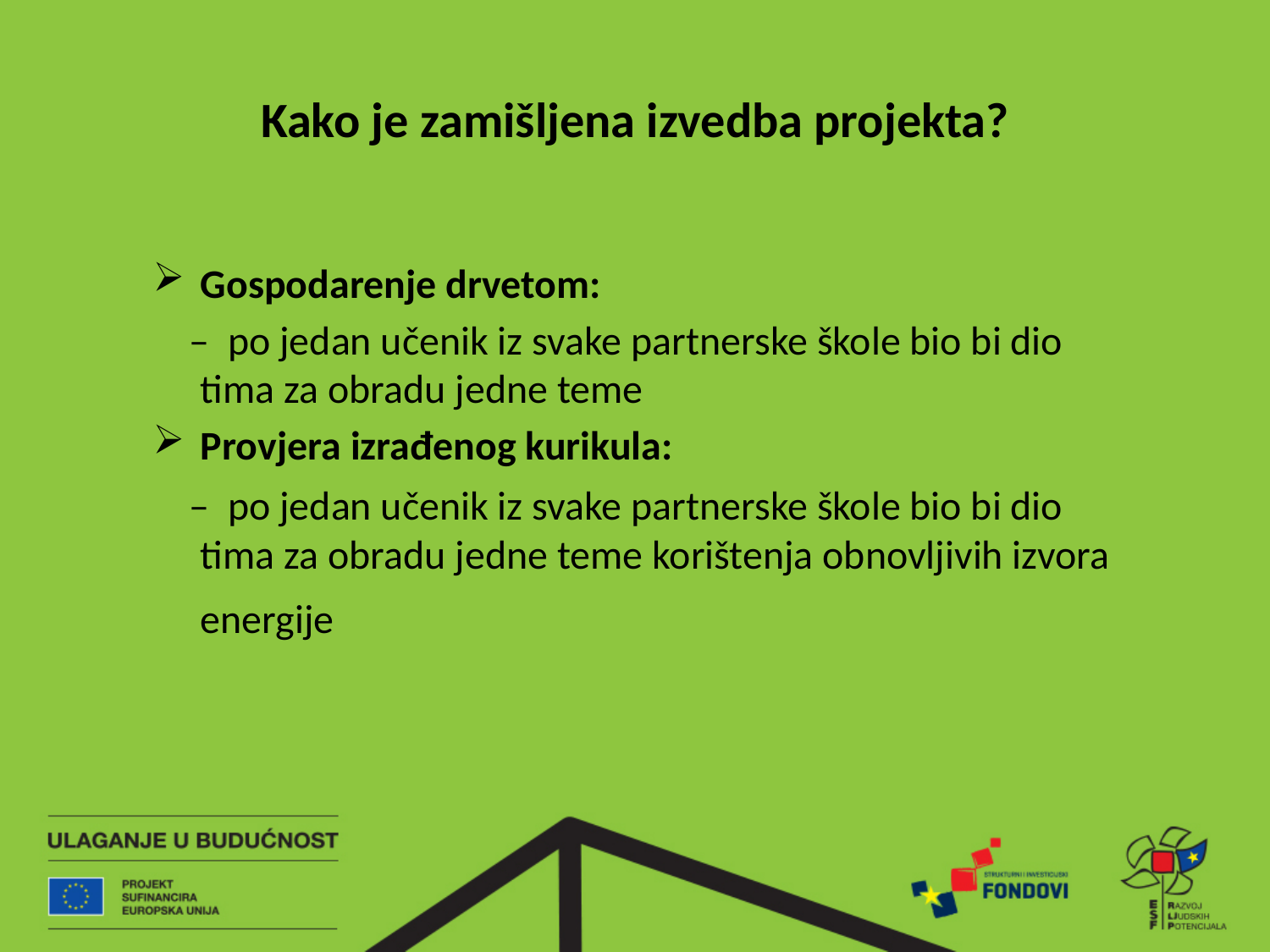

Kako je zamišljena izvedba projekta?
Gospodarenje drvetom:
    –  po jedan učenik iz svake partnerske škole bio bi dio tima za obradu jedne teme
Provjera izrađenog kurikula:
    –  po jedan učenik iz svake partnerske škole bio bi dio tima za obradu jedne teme korištenja obnovljivih izvora energije